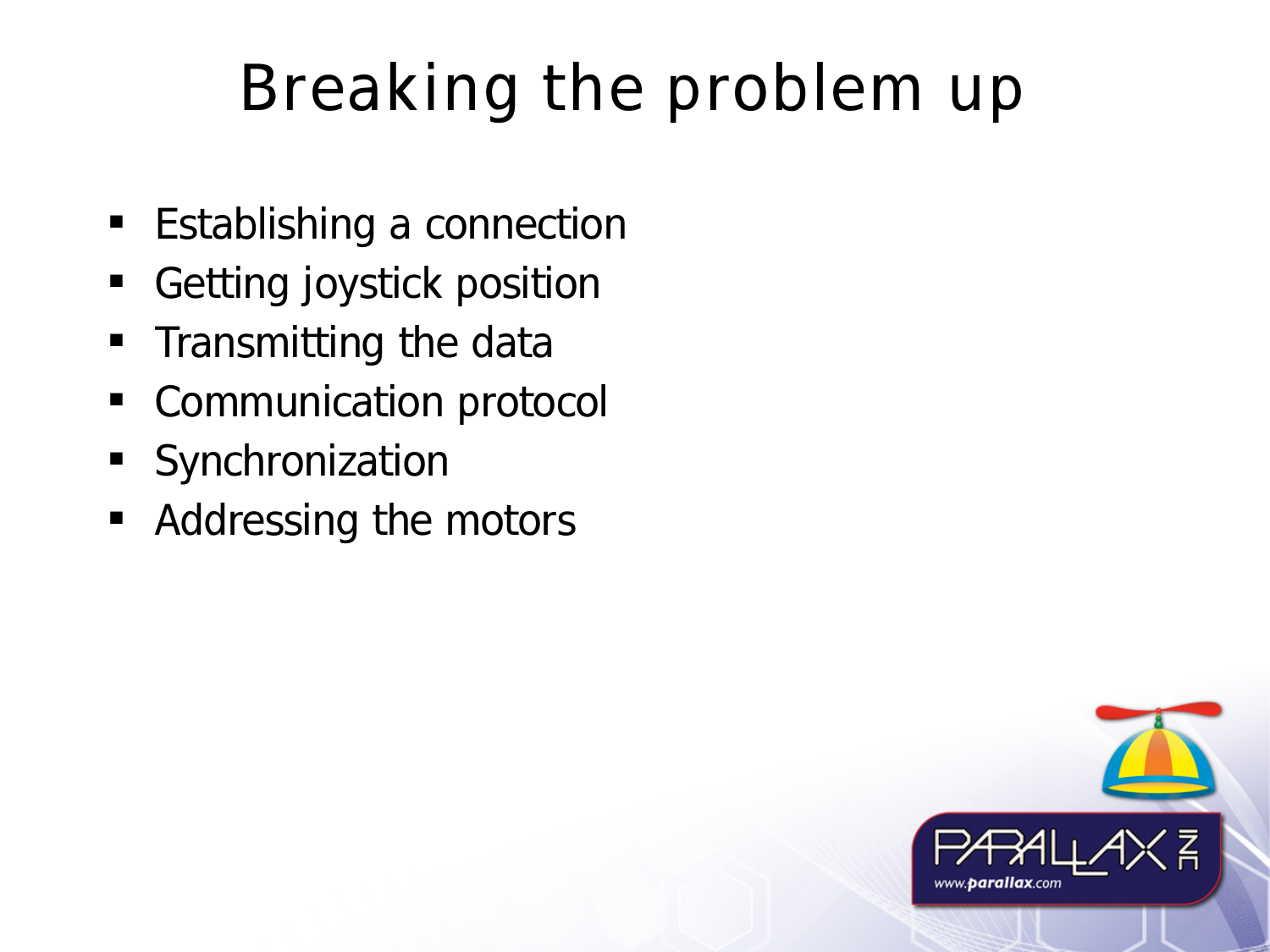

# Breaking the problem up
Establishing a connection
Getting joystick position
Transmitting the data
Communication protocol
Synchronization
Addressing the motors